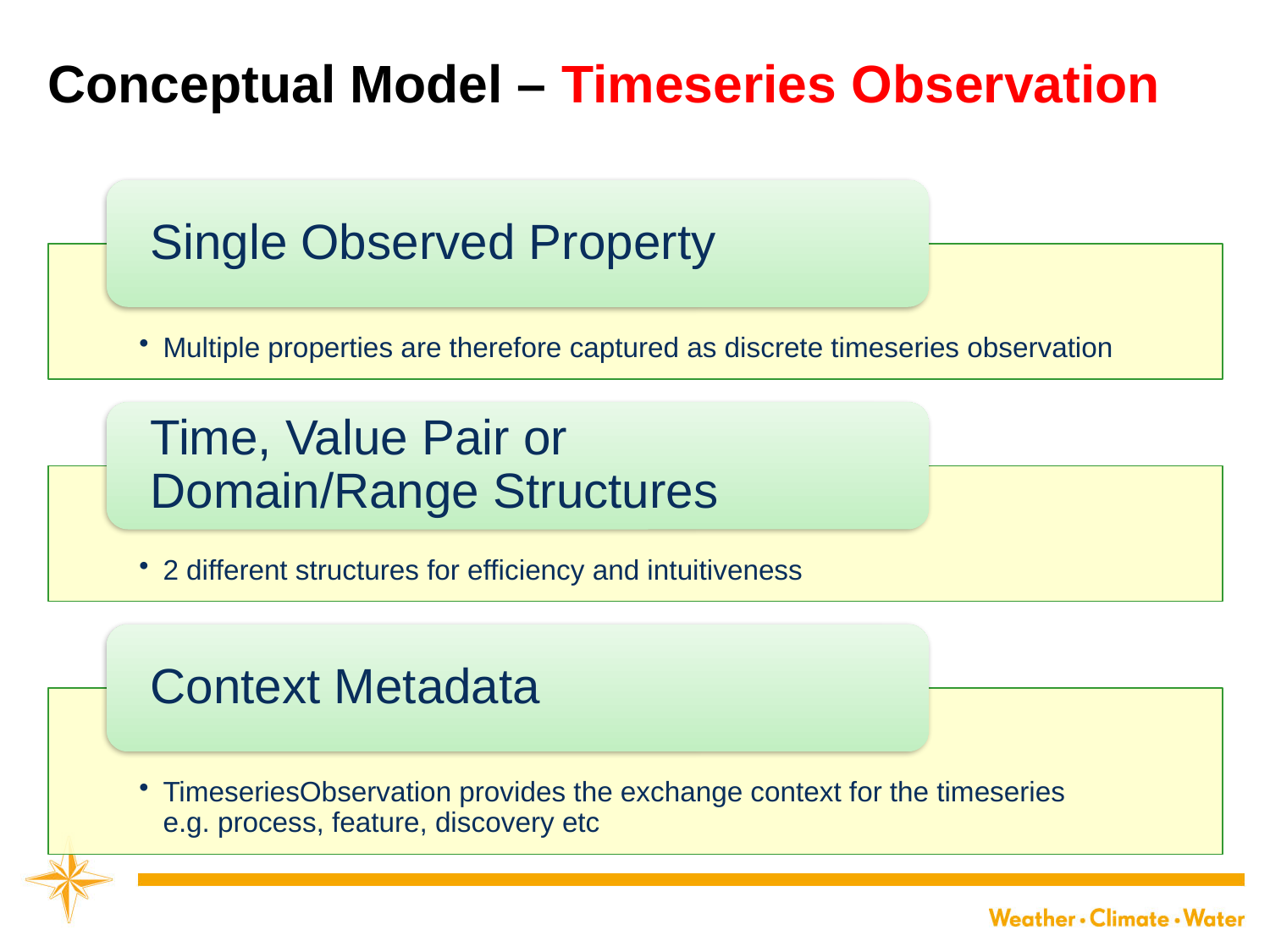

# Conceptual Model – Timeseries Observation
Multiple properties are therefore captured as discrete timeseries observation
Single Observed Property
2 different structures for efficiency and intuitiveness
Time, Value Pair or Domain/Range Structures
TimeseriesObservation provides the exchange context for the timeseries   e.g. process, feature, discovery etc
Context Metadata